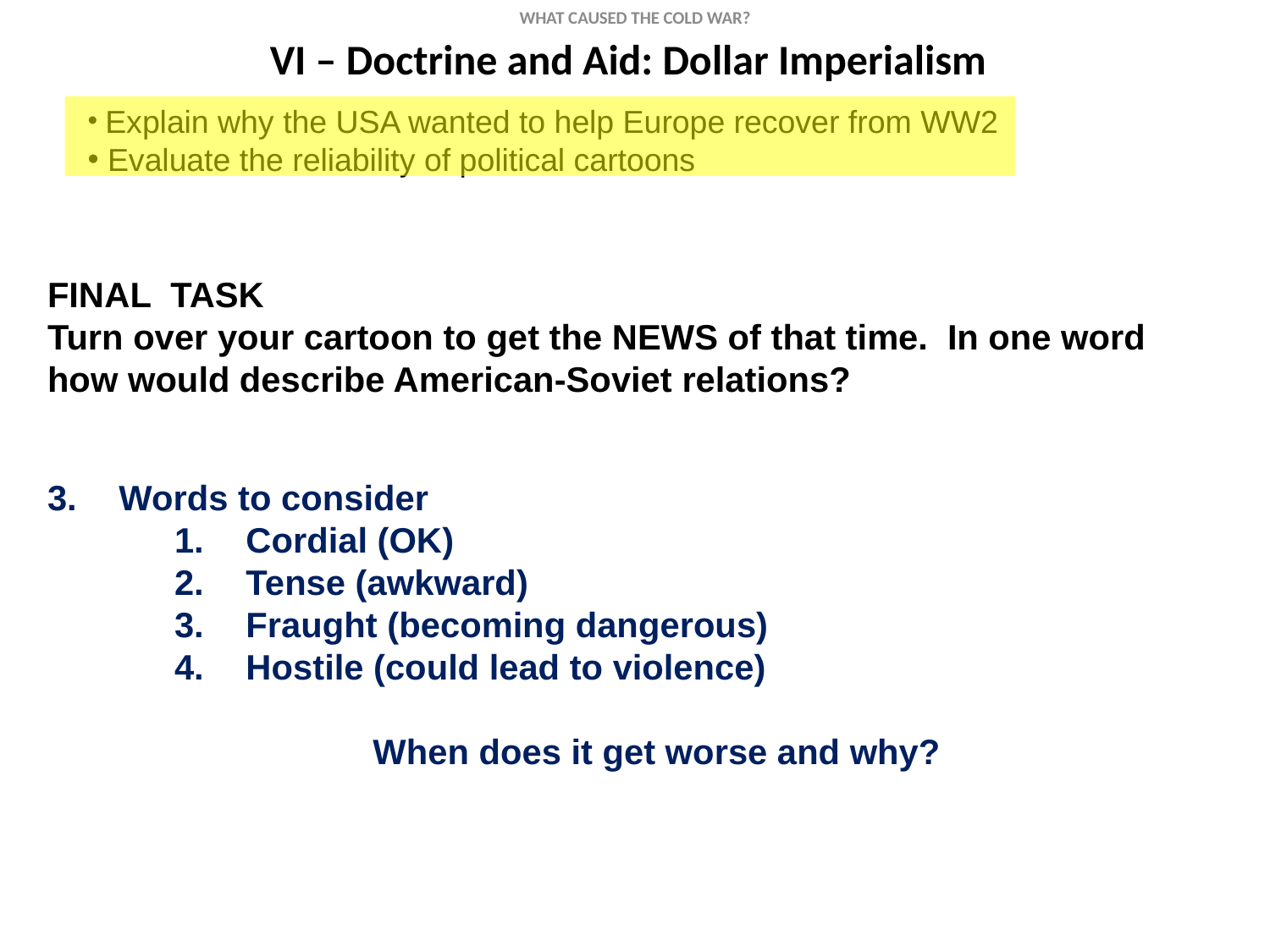

WHAT CAUSED THE COLD WAR?
VI – Doctrine and Aid: Dollar Imperialism
 Explain why the USA wanted to help Europe recover from WW2
 Evaluate the reliability of political cartoons

FINAL  TASK
Turn over your cartoon to get the NEWS of that time.  In one word how would describe American-Soviet relations?

3. 	Words to consider
Cordial (OK)
Tense (awkward)
Fraught (becoming dangerous)
Hostile (could lead to violence)

			When does it get worse and why?